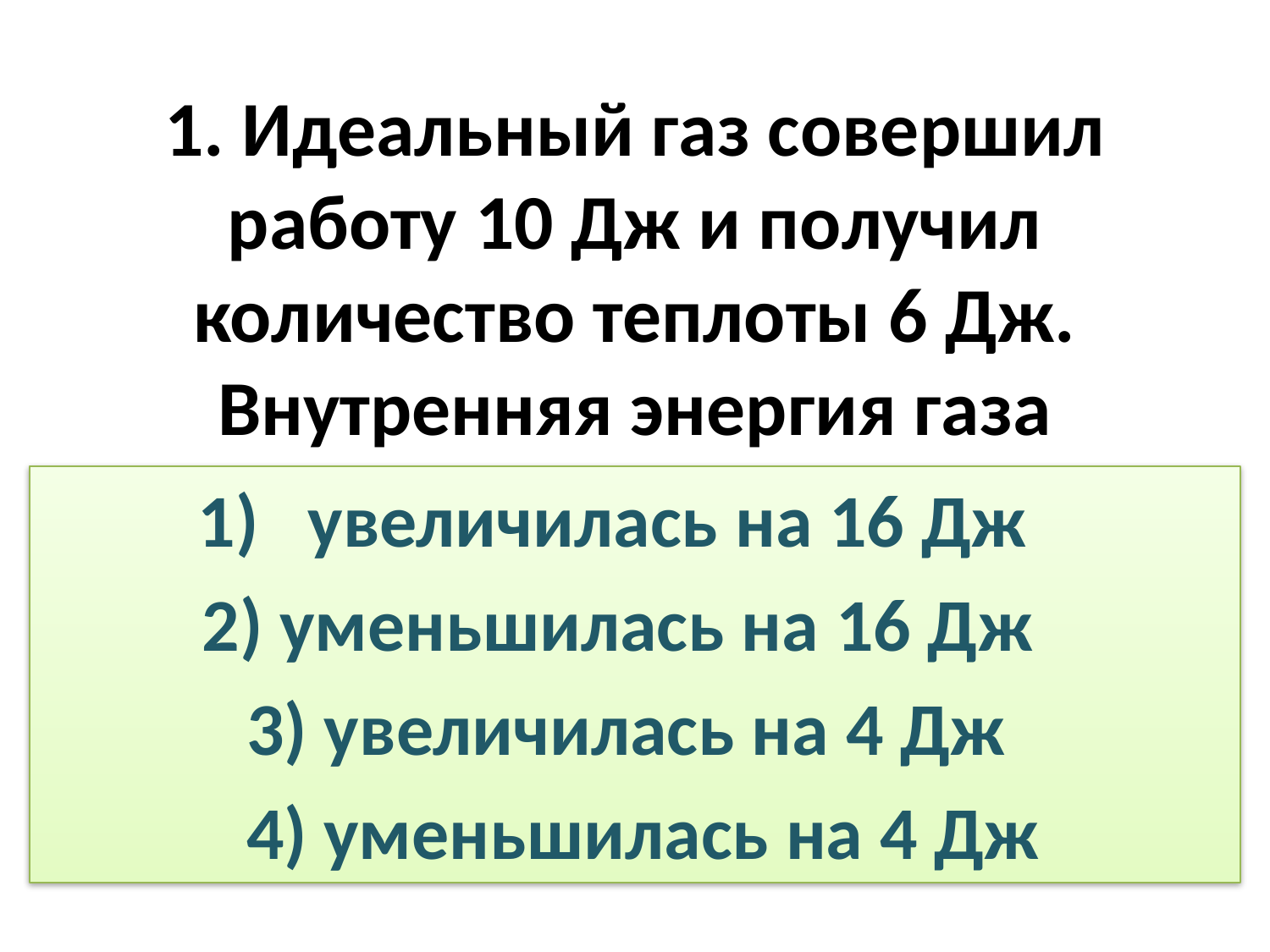

# 1. Идеальный газ совершил работу 10 Дж и получил количество теплоты 6 Дж. Внутренняя энергия газа
увеличилась на 16 Дж
 2) уменьшилась на 16 Дж
 3) увеличилась на 4 Дж
 4) уменьшилась на 4 Дж